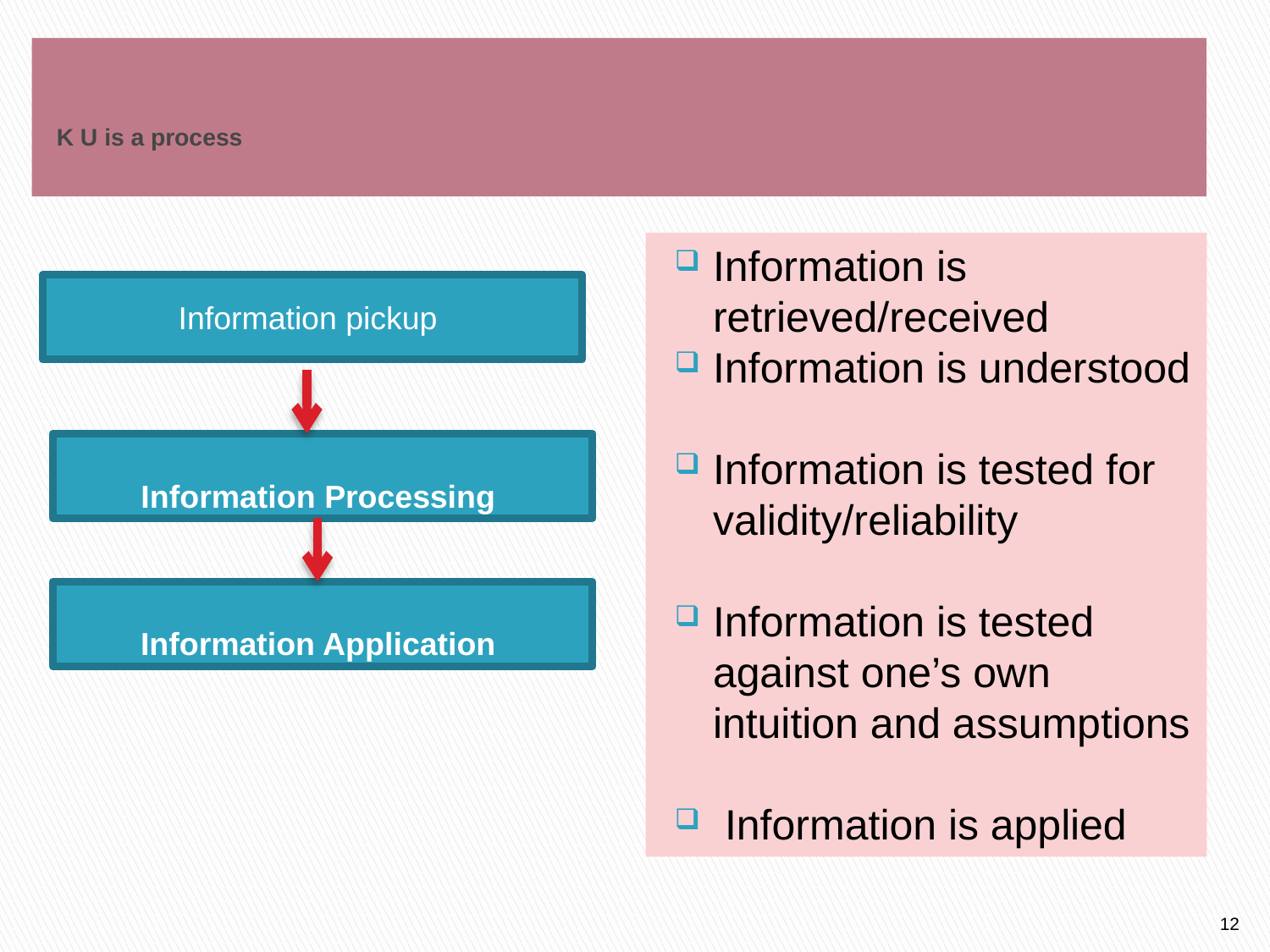

# K U is a process

Information is retrieved/received
Information is understood

Information is tested for validity/reliability

Information is tested against one’s own intuition and assumptions

 Information is applied
Information pickup

Information Processing

Information Application
12